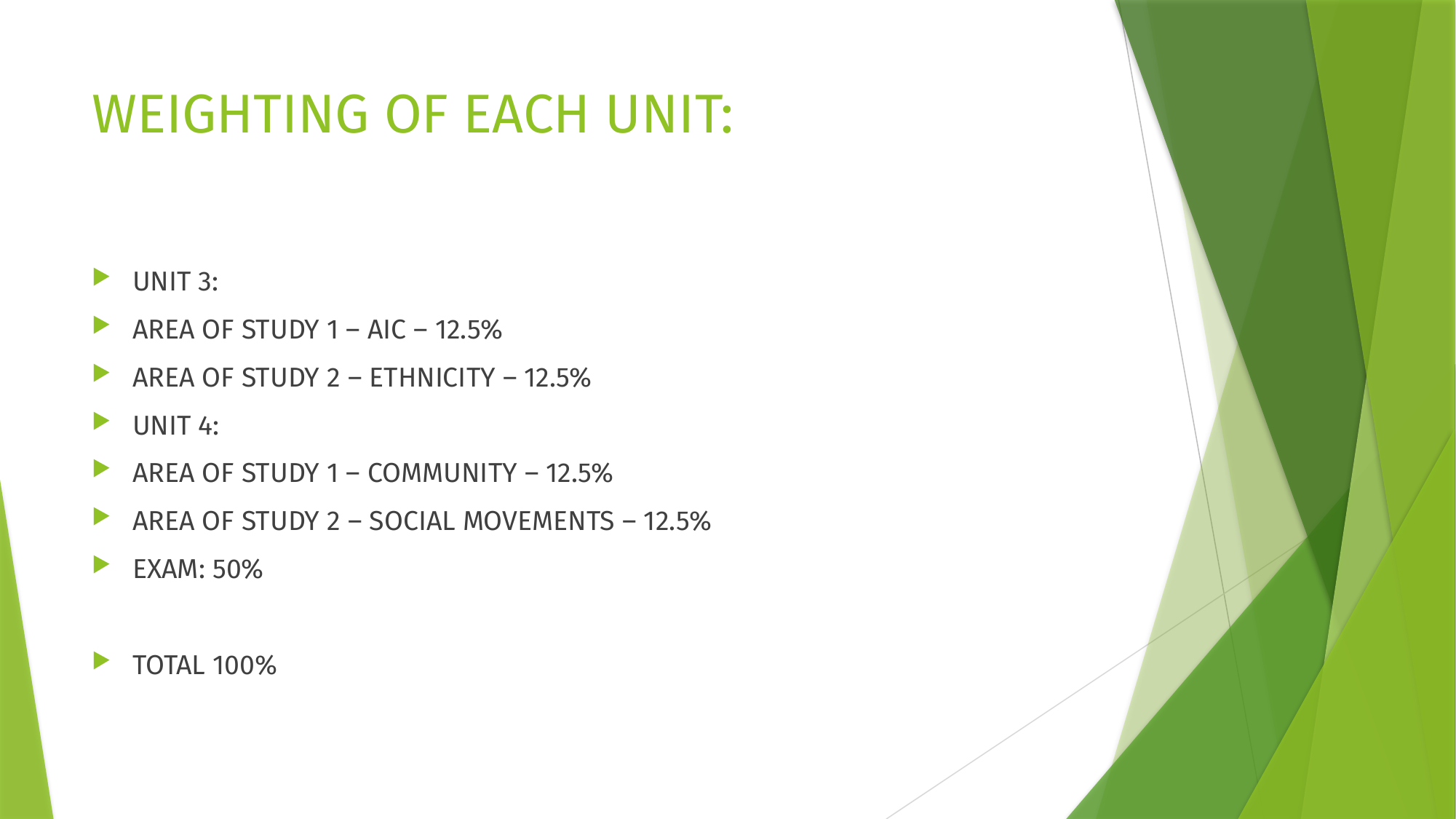

# WEIGHTING OF EACH UNIT:
UNIT 3:
AREA OF STUDY 1 – AIC – 12.5%
AREA OF STUDY 2 – ETHNICITY – 12.5%
UNIT 4:
AREA OF STUDY 1 – COMMUNITY – 12.5%
AREA OF STUDY 2 – SOCIAL MOVEMENTS – 12.5%
EXAM: 50%

TOTAL 100%